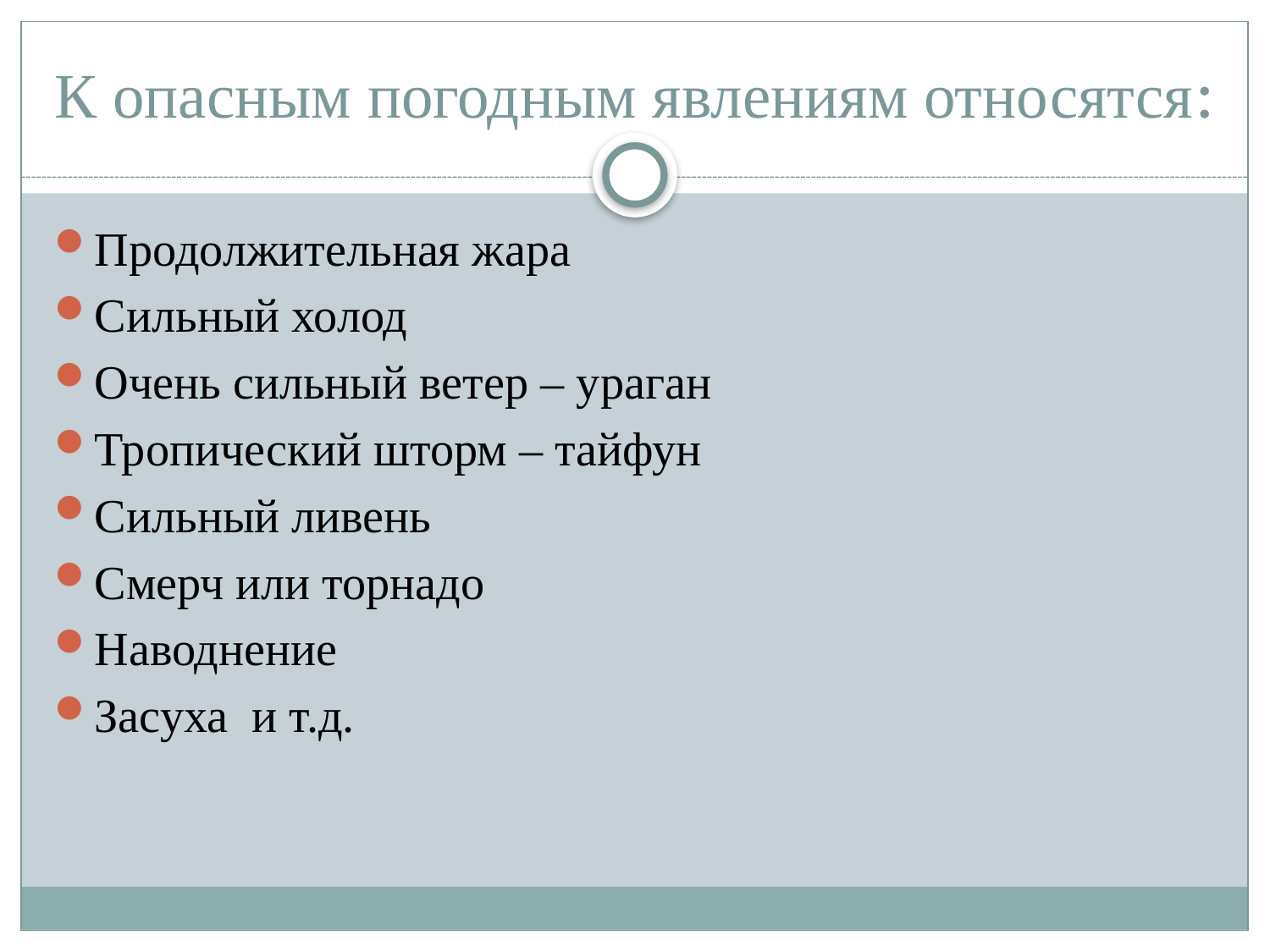

# К опасным погодным явлениям относятся:
Продолжительная жара
Сильный холод
Очень сильный ветер – ураган
Тропический шторм – тайфун
Сильный ливень
Смерч или торнадо
Наводнение
Засуха  и т.д.